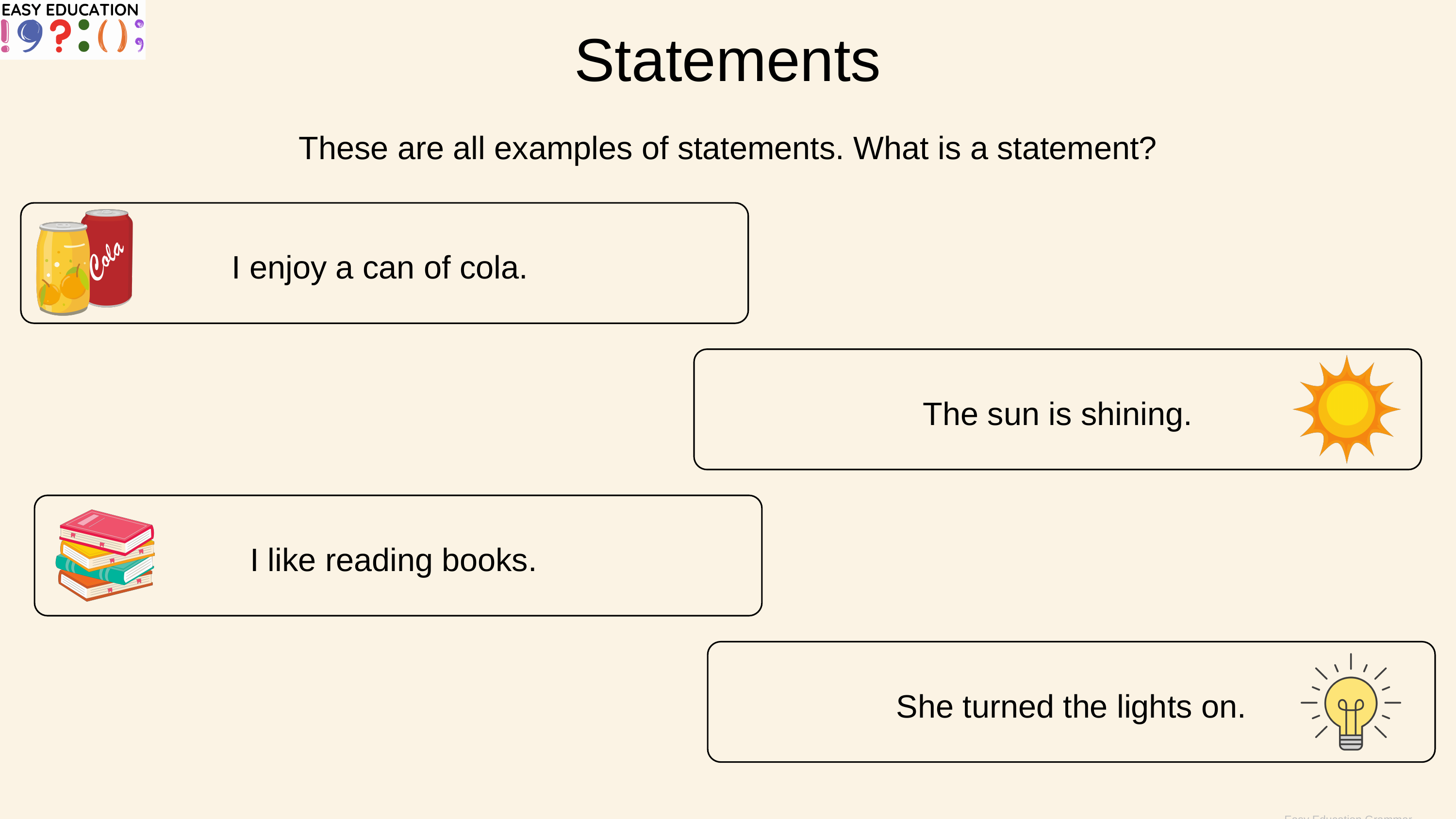

Statements
These are all examples of statements. What is a statement?

I enjoy a can of cola.

The sun is shining.

I like reading books.

She turned the lights on.